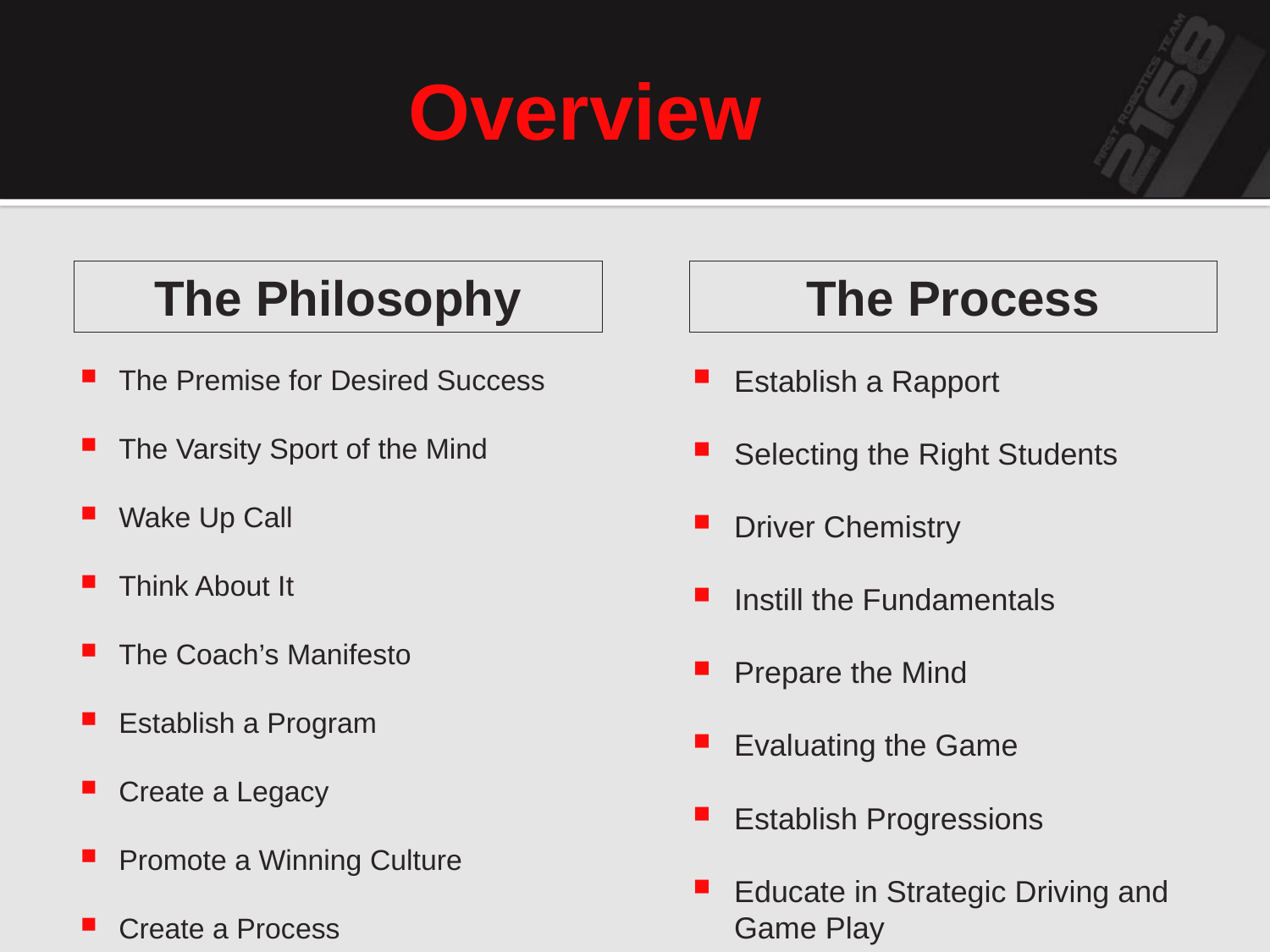

# Overview
The Philosophy
The Process
The Premise for Desired Success

The Varsity Sport of the Mind

Wake Up Call

Think About It

The Coach’s Manifesto

Establish a Program

Create a Legacy

Promote a Winning Culture

Create a Process

Establish a Rapport

Selecting the Right Students

Driver Chemistry

Instill the Fundamentals

Prepare the Mind

Evaluating the Game

Establish Progressions

Educate in Strategic Driving and Game Play